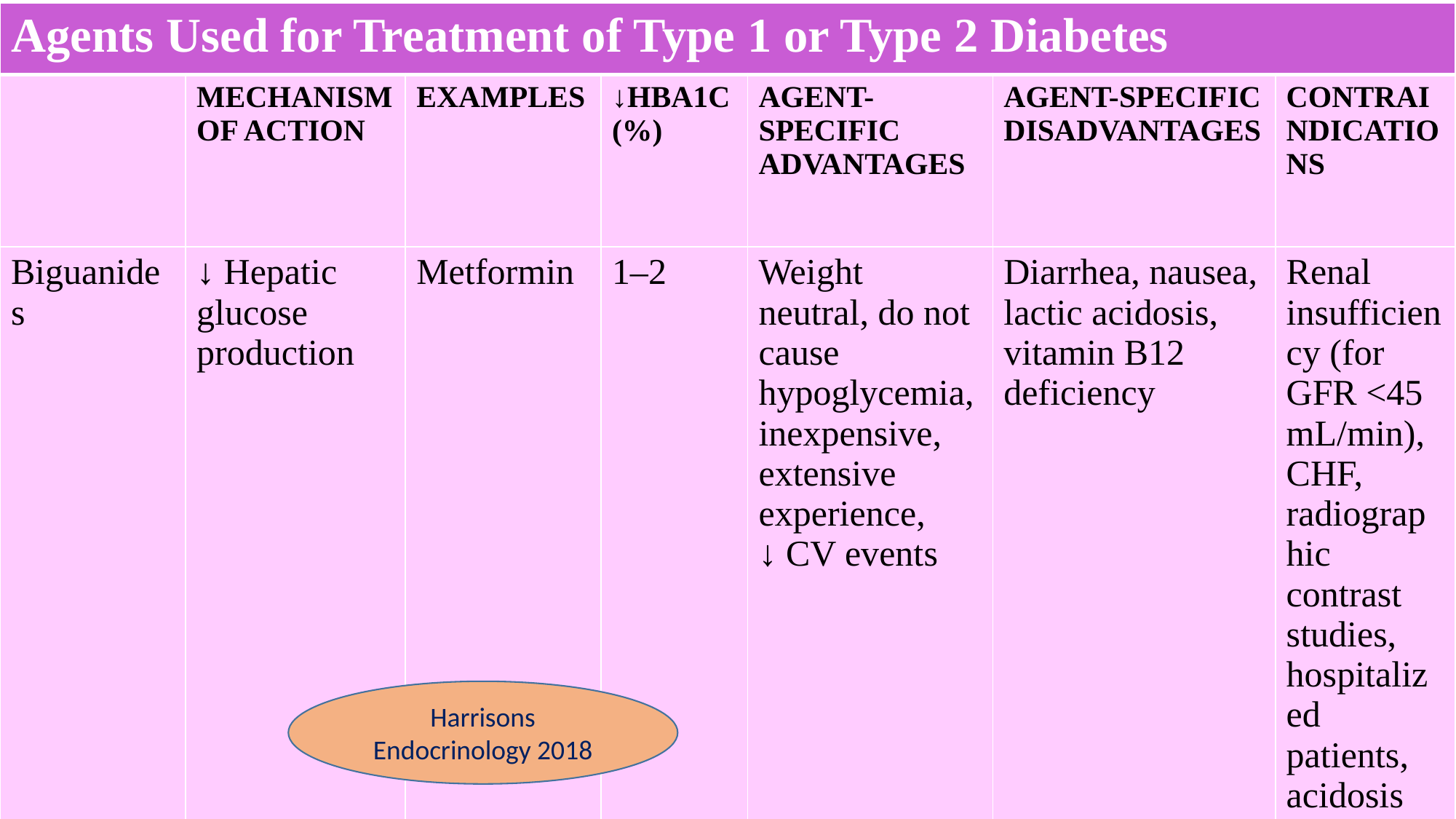

| Agents Used for Treatment of Type 1 or Type 2 Diabetes |  |  |  |  |  |  |
| --- | --- | --- | --- | --- | --- | --- |
|  | MECHANISM OF ACTION | EXAMPLES | ↓HBA1C (%) | AGENT-SPECIFIC ADVANTAGES | AGENT-SPECIFIC DISADVANTAGES | CONTRAINDICATIONS |
| Biguanides | ↓ Hepatic glucose production | Metformin | 1–2 | Weight neutral, do not cause hypoglycemia, inexpensive, extensive experience, ↓ CV events | Diarrhea, nausea, lactic acidosis, vitamin B12 deficiency | Renal insufficiency (for GFR <45 mL/min), CHF, radiographic contrast studies, hospitalized patients, acidosis |
Harrisons Endocrinology 2018